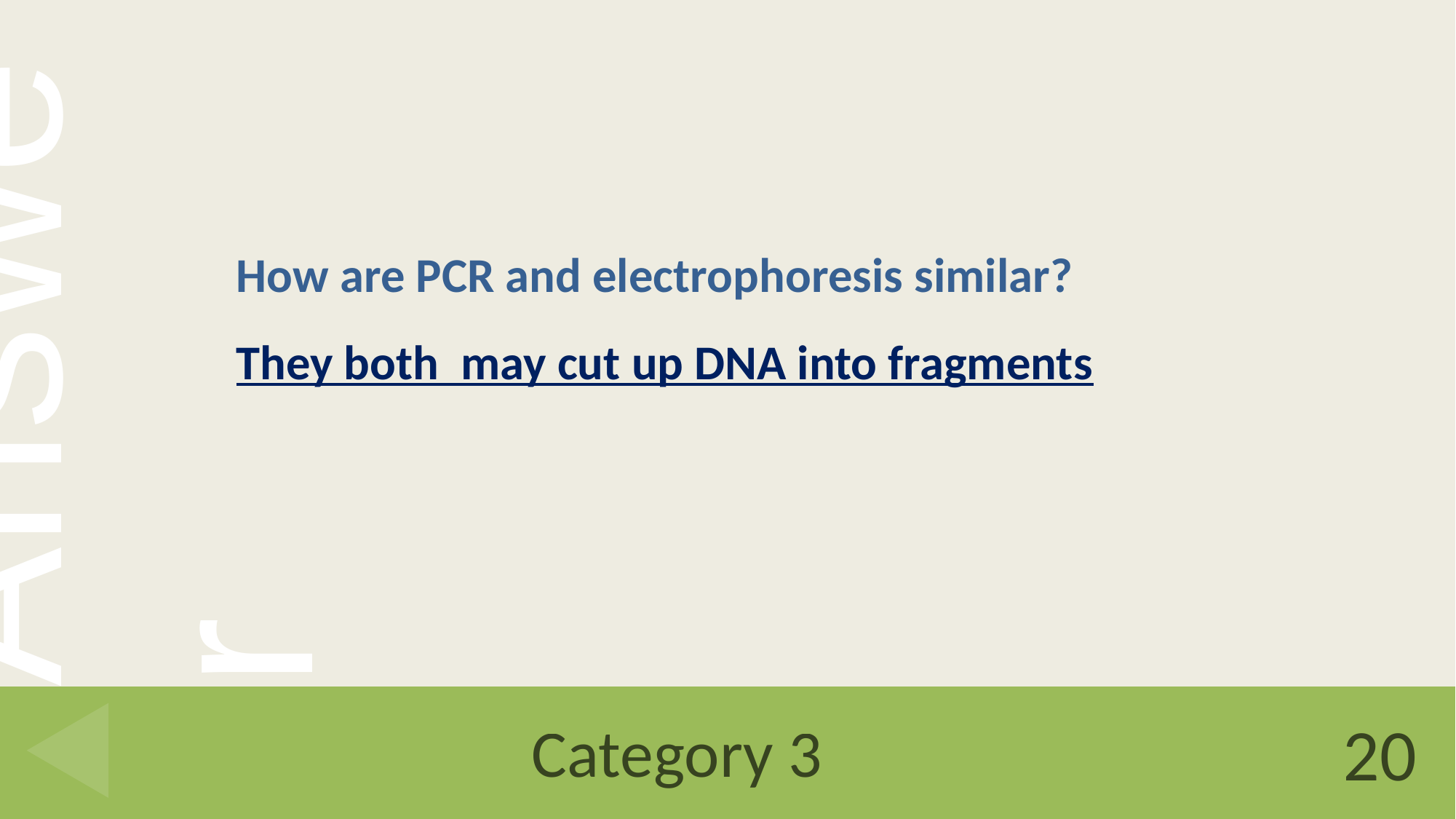

How are PCR and electrophoresis similar?
They both  may cut up DNA into fragments

# Category 3
20